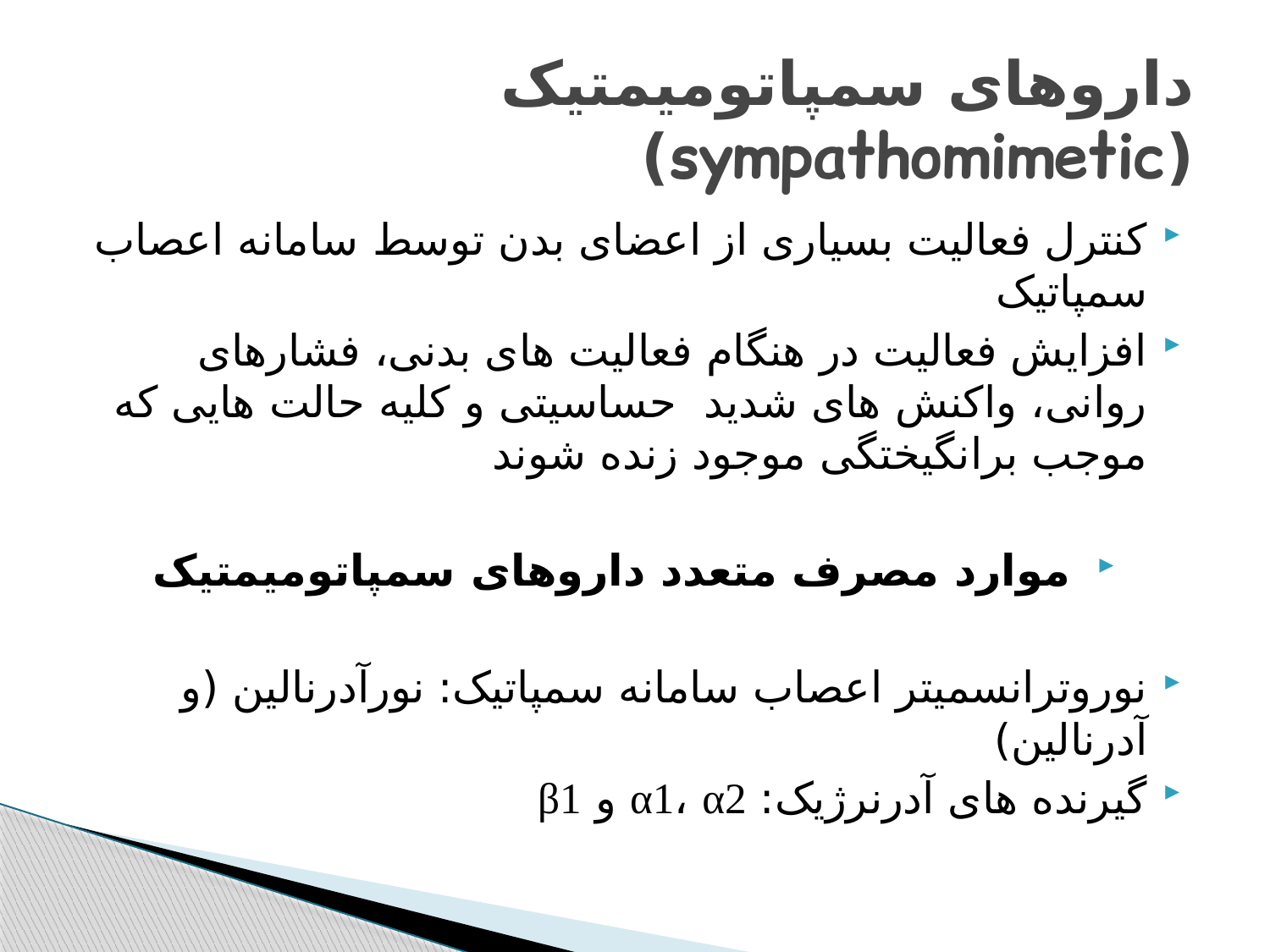

# داروهای سمپاتومیمتیک (sympathomimetic)
کنترل فعالیت بسیاری از اعضای بدن توسط سامانه اعصاب سمپاتیک
افزایش فعالیت در هنگام فعالیت های بدنی، فشارهای روانی، واکنش های شدید  حساسیتی و کلیه حالت هایی که موجب برانگیختگی موجود زنده شوند

موارد مصرف متعدد داروهای سمپاتومیمتیک

نوروترانسمیتر اعصاب سامانه سمپاتیک: نورآدرنالین (و آدرنالین)
گیرنده های آدرنرژیک: α1، α2 و β1